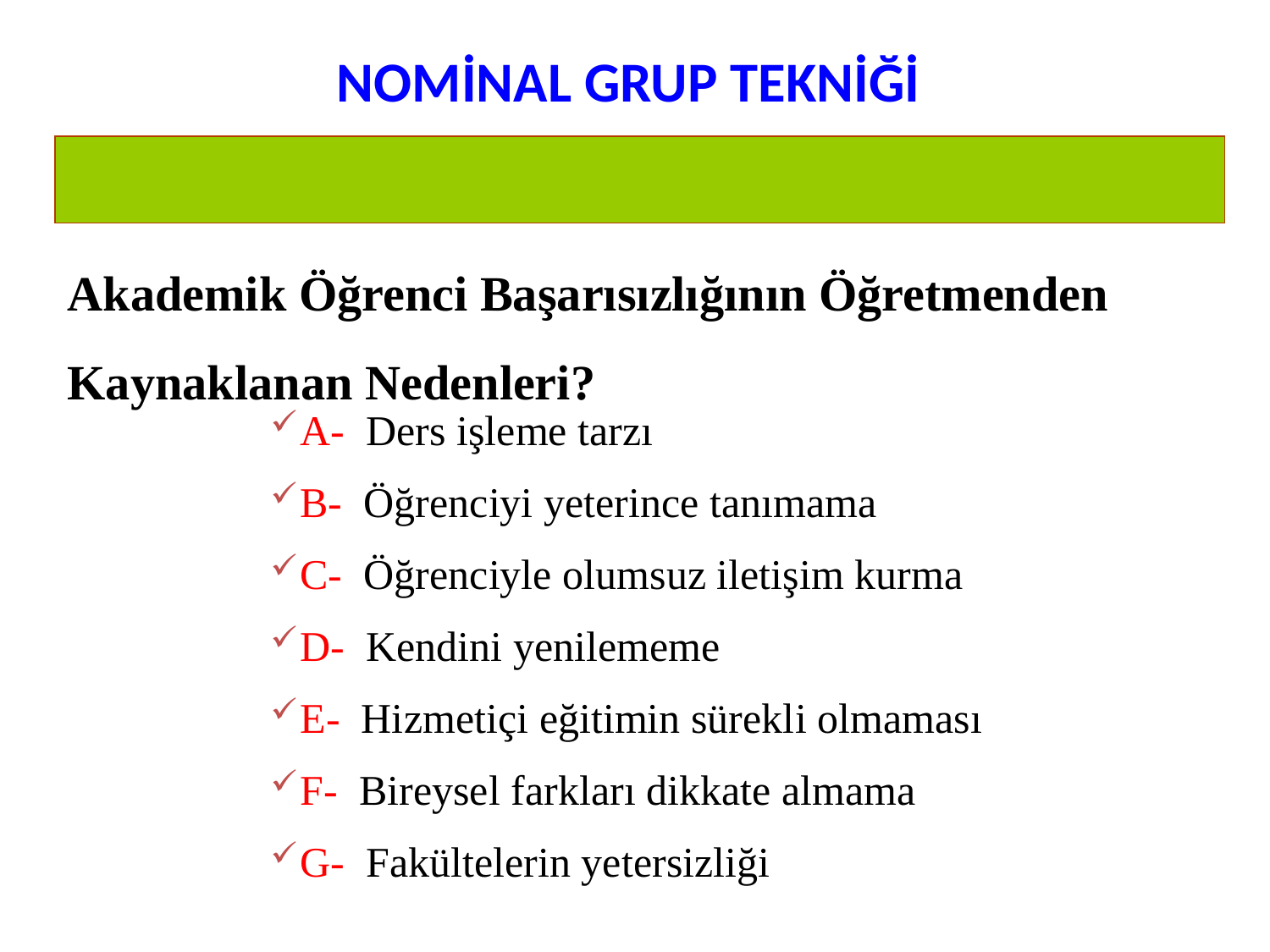

# NOMİNAL GRUP TEKNİĞİ

Akademik Öğrenci Başarısızlığının Öğretmenden Kaynaklanan Nedenleri?

A-  Ders işleme tarzı
B-  Öğrenciyi yeterince tanımama
C-  Öğrenciyle olumsuz iletişim kurma
D-  Kendini yenilememe
E-  Hizmetiçi eğitimin sürekli olmaması
F-  Bireysel farkları dikkate almama
G-  Fakültelerin yetersizliği